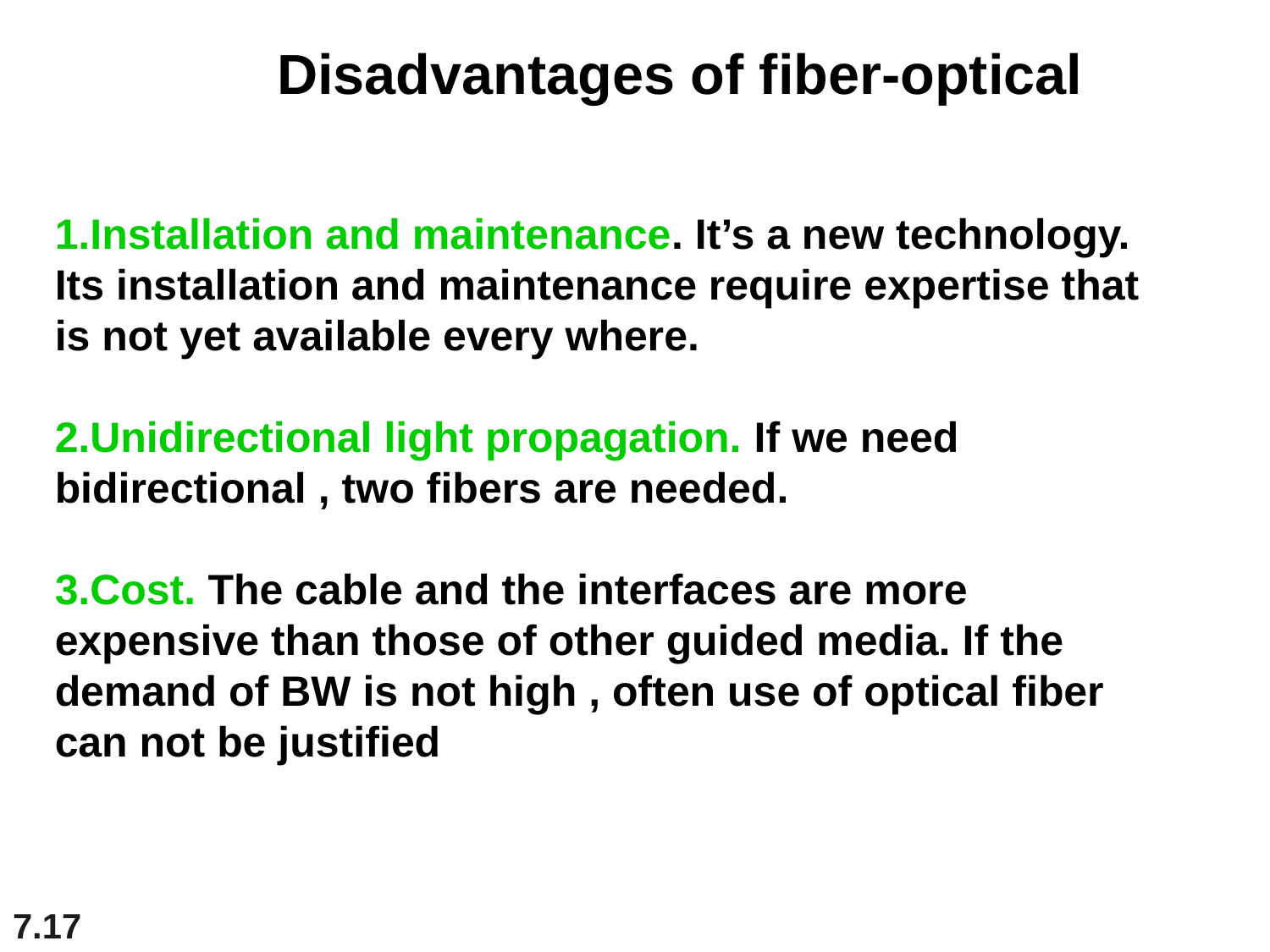

Disadvantages of fiber-optical
1.Installation and maintenance. It’s a new technology. Its installation and maintenance require expertise that is not yet available every where.

2.Unidirectional light propagation. If we need bidirectional , two fibers are needed.

3.Cost. The cable and the interfaces are more expensive than those of other guided media. If the demand of BW is not high , often use of optical fiber can not be justified
7.17